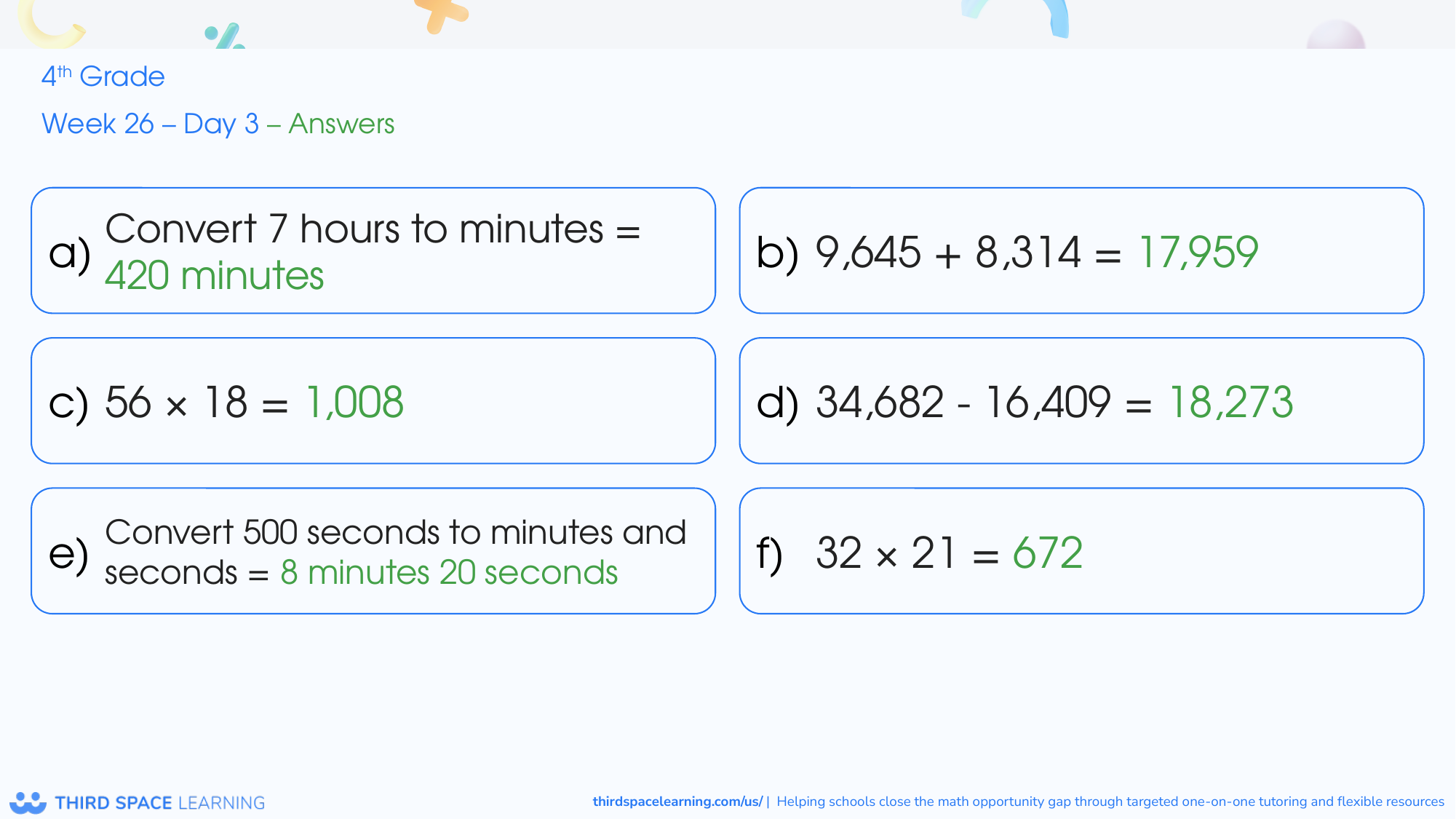

4th Grade
Week 26 – Day 3 – Answers
Convert 7 hours to minutes = 420 minutes
9,645 + 8,314 = 17,959
56 × 18 = 1,008
34,682 - 16,409 = 18,273
Convert 500 seconds to minutes and seconds = 8 minutes 20 seconds
32 × 21 = 672